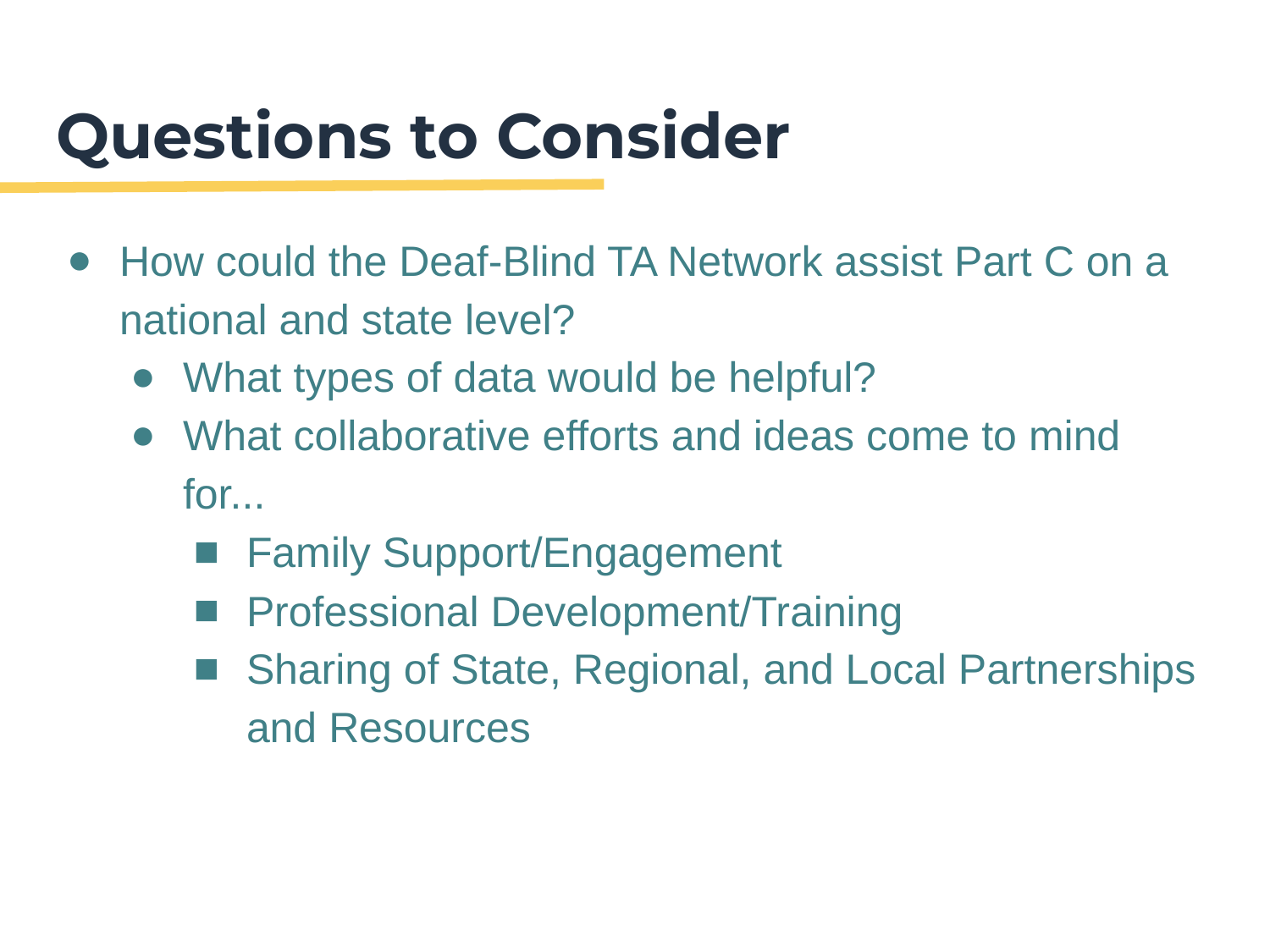

# Questions to Consider
How could the Deaf-Blind TA Network assist Part C on a national and state level?
What types of data would be helpful?
What collaborative efforts and ideas come to mind for...
Family Support/Engagement
Professional Development/Training
Sharing of State, Regional, and Local Partnerships and Resources